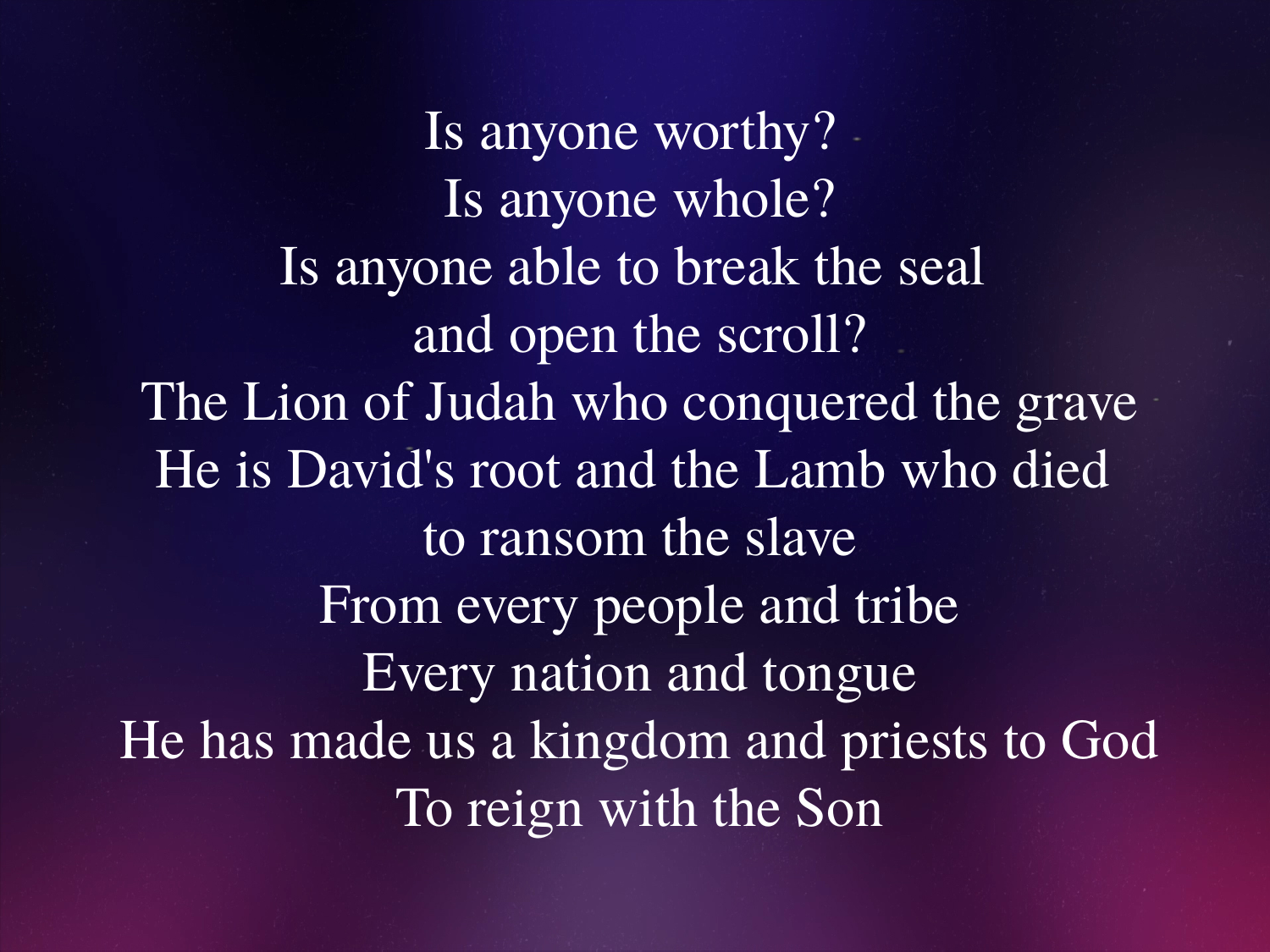

# Is anyone worthy?  Is anyone whole? Is anyone able to break the seal and open the scroll? The Lion of Judah who conquered the grave He is David's root and the Lamb who died to ransom the slave From every people and tribe Every nation and tongue He has made us a kingdom and priests to God To reign with the Son